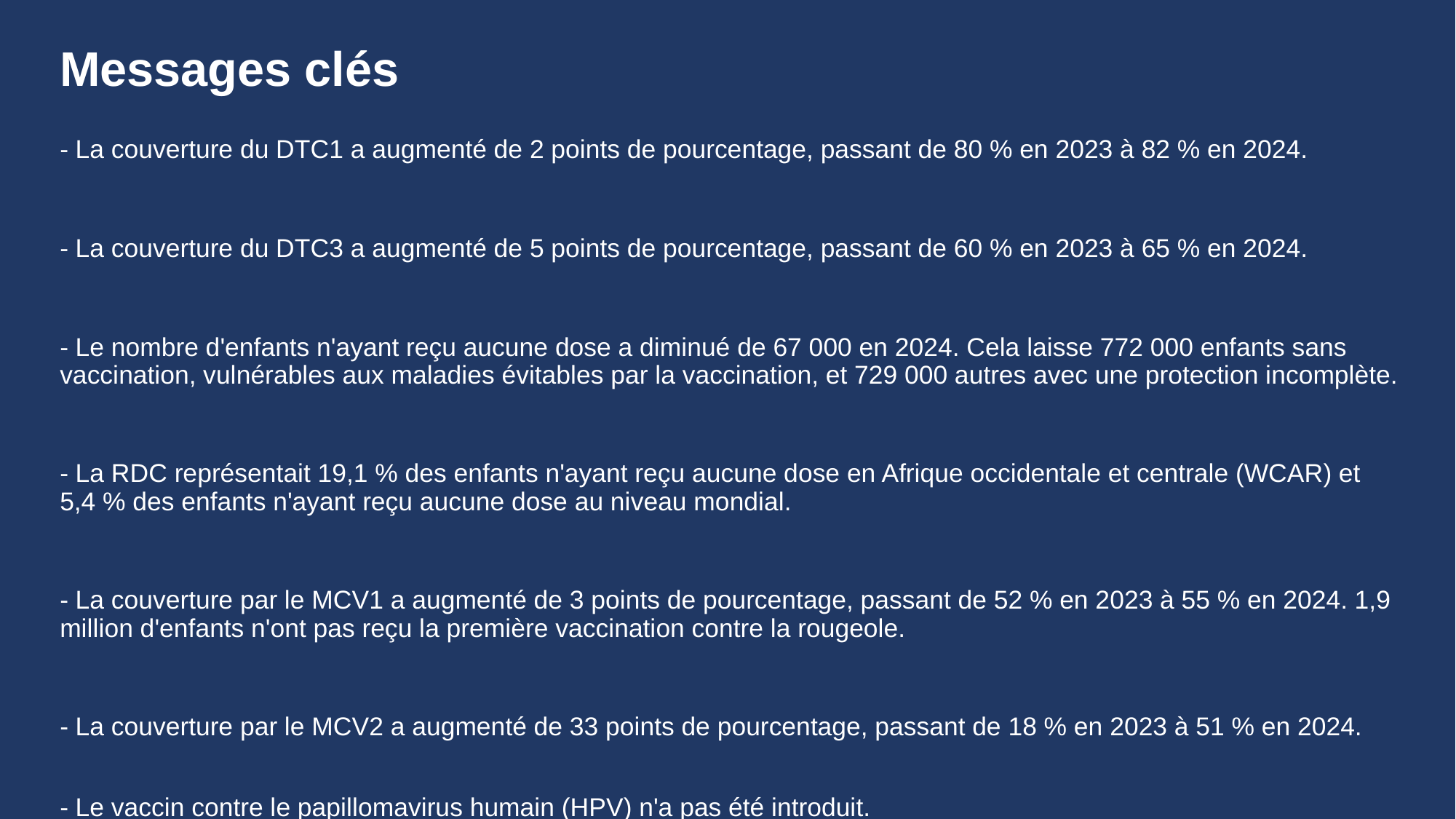

# Messages clés
- La couverture du DTC1 a augmenté de 2 points de pourcentage, passant de 80 % en 2023 à 82 % en 2024.

- La couverture du DTC3 a augmenté de 5 points de pourcentage, passant de 60 % en 2023 à 65 % en 2024.

- Le nombre d'enfants n'ayant reçu aucune dose a diminué de 67 000 en 2024. Cela laisse 772 000 enfants sans vaccination, vulnérables aux maladies évitables par la vaccination, et 729 000 autres avec une protection incomplète.

- La RDC représentait 19,1 % des enfants n'ayant reçu aucune dose en Afrique occidentale et centrale (WCAR) et 5,4 % des enfants n'ayant reçu aucune dose au niveau mondial.

- La couverture par le MCV1 a augmenté de 3 points de pourcentage, passant de 52 % en 2023 à 55 % en 2024. 1,9 million d'enfants n'ont pas reçu la première vaccination contre la rougeole.

- La couverture par le MCV2 a augmenté de 33 points de pourcentage, passant de 18 % en 2023 à 51 % en 2024.

- Le vaccin contre le papillomavirus humain (HPV) n'a pas été introduit.